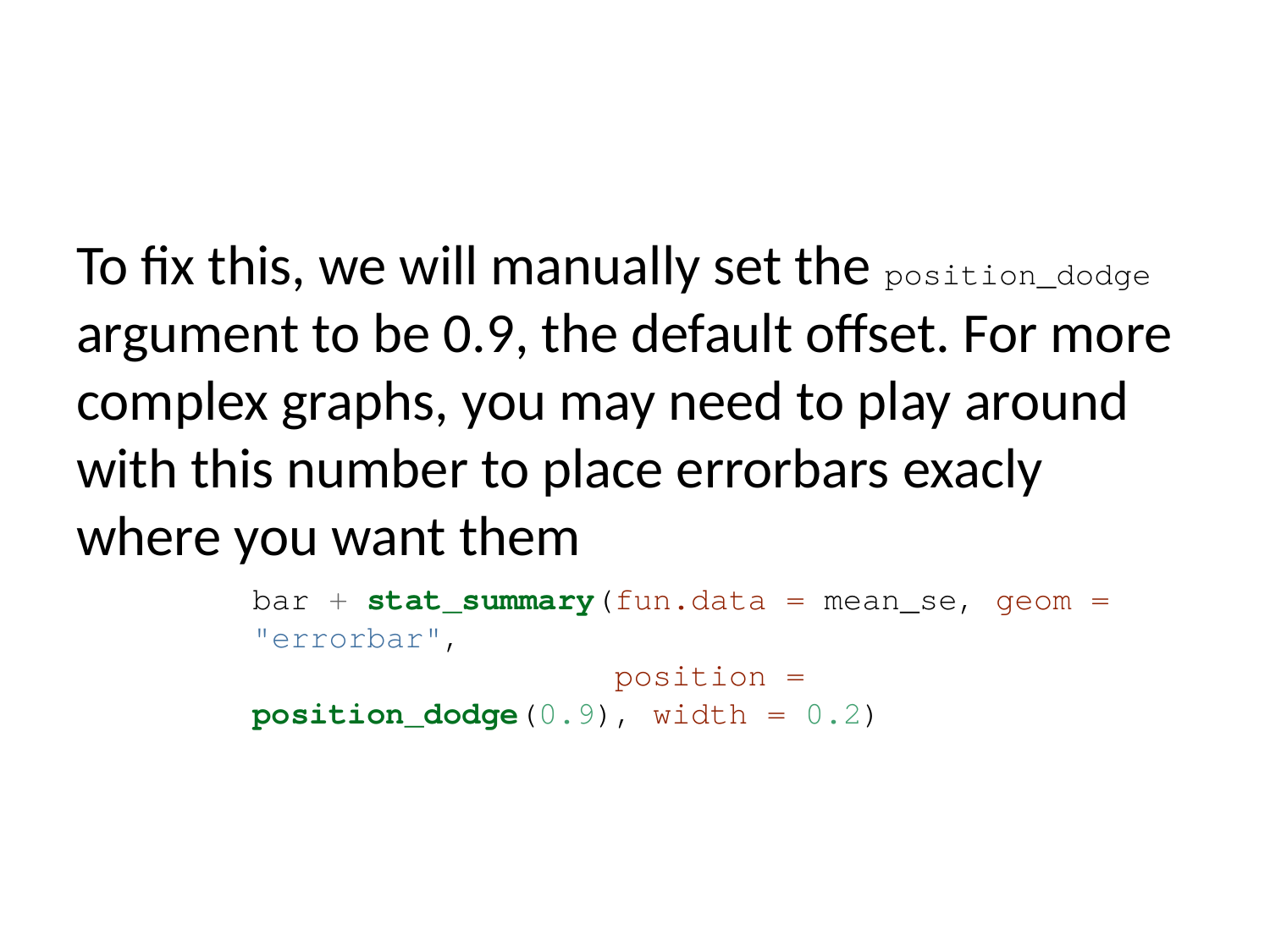

To fix this, we will manually set the position_dodge argument to be 0.9, the default offset. For more complex graphs, you may need to play around with this number to place errorbars exacly where you want them
bar + stat_summary(fun.data = mean_se, geom = "errorbar",
                   position = position_dodge(0.9), width = 0.2)